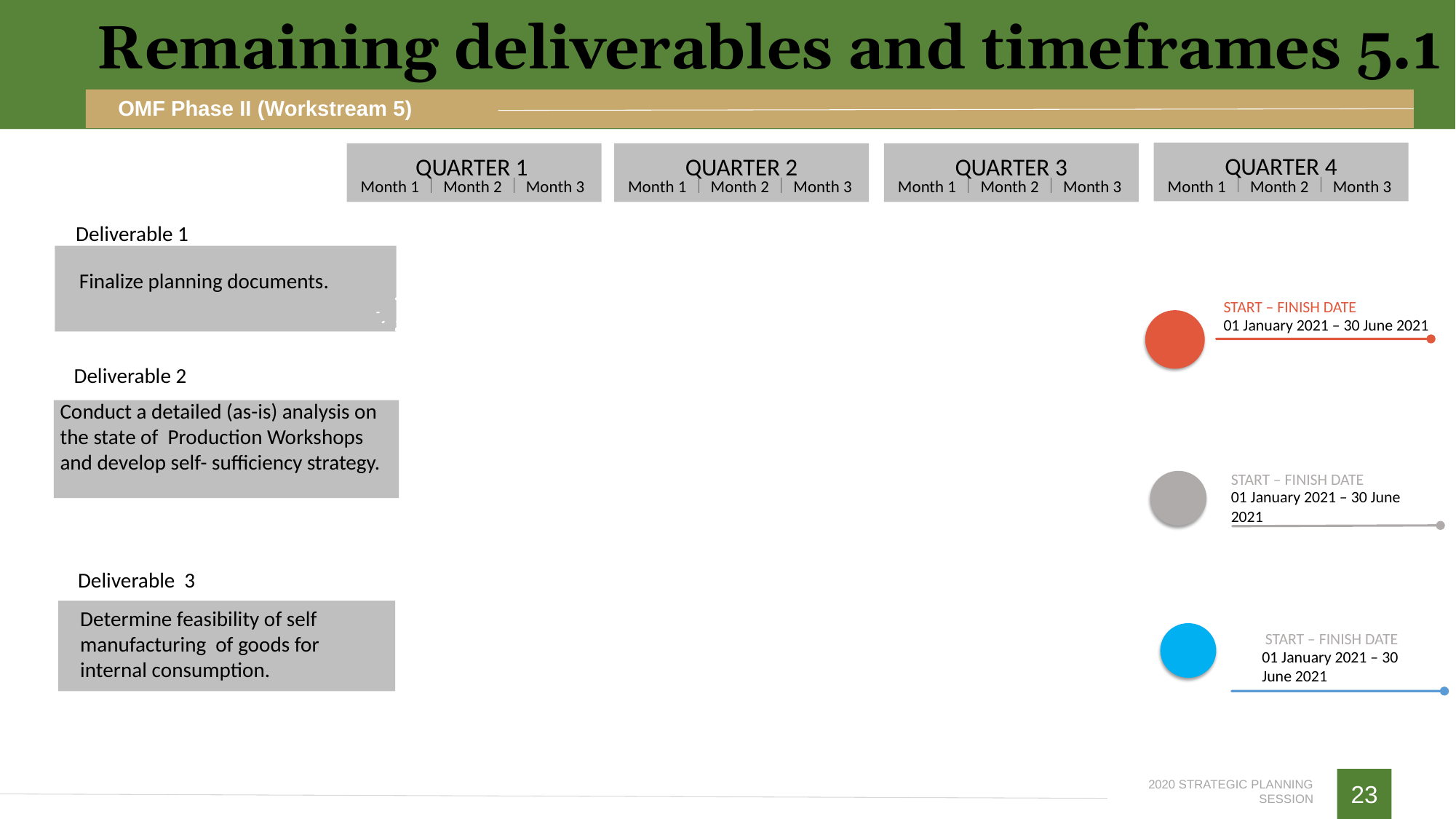

Remaining deliverables and timeframes 5.1

OMF Phase II (Workstream 5)

QUARTER 4
Month 1
Month 2
Month 3

QUARTER 3
Month 1
Month 2
Month 3

QUARTER 2
Month 1
Month 2
Month 3

QUARTER 1
Month 1
Month 2
Month 3
Deliverable 1

START – FINISH DATE
01 January 2021 – 30 June 2021

Finalize planning documents.
Deliverable 2
Conduct a detailed (as-is) analysis on    the state of  Production Workshops and develop self- sufficiency strategy.

START – FINISH DATE
01 January 2021 – 30 June 2021

Deliverable  3

Determine feasibility of self manufacturing  of goods for internal consumption.

START – FINISH DATE
01 January 2021 – 30 June 2021